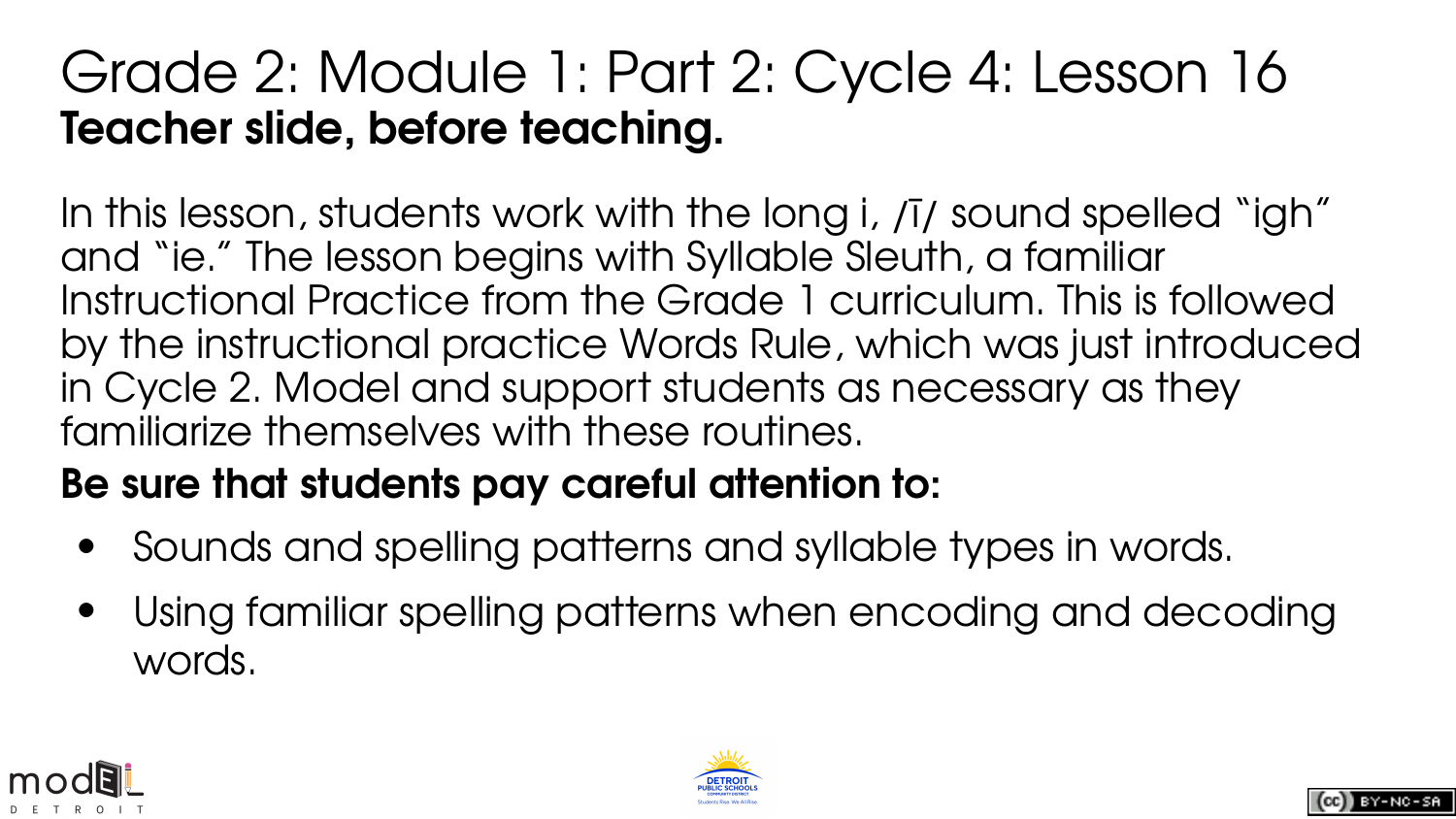

# Grade 2: Module 1: Part 2: Cycle 4: Lesson 16
Teacher slide, before teaching.
In this lesson, students work with the long i, /ī/ sound spelled “igh” and “ie.” The lesson begins with Syllable Sleuth, a familiar Instructional Practice from the Grade 1 curriculum. This is followed by the instructional practice Words Rule, which was just introduced in Cycle 2. Model and support students as necessary as they familiarize themselves with these routines.
Be sure that students pay careful attention to:
Sounds and spelling patterns and syllable types in words.
Using familiar spelling patterns when encoding and decoding words.